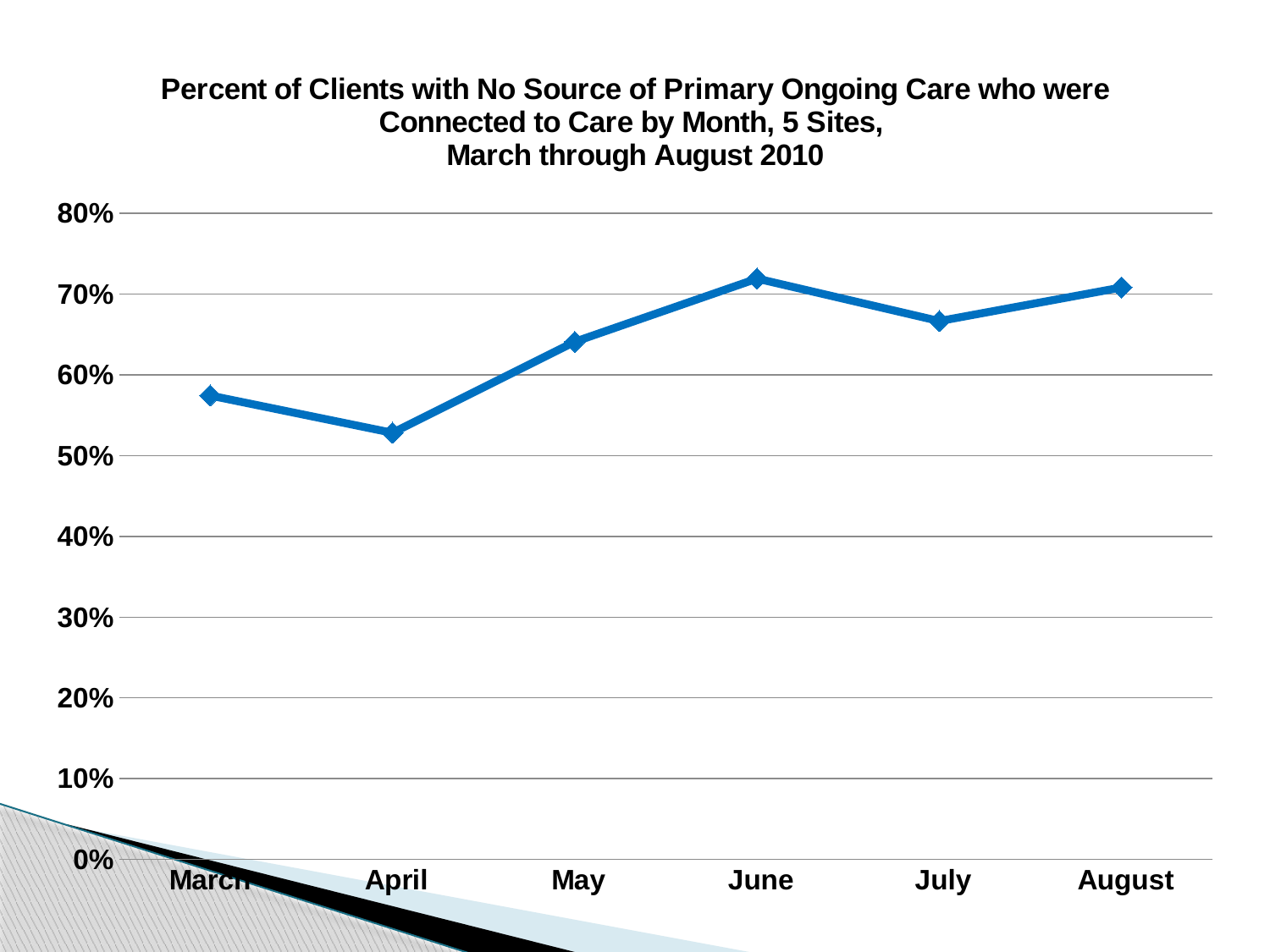

### Chart: Percent of Clients with No Source of Primary Ongoing Care who were Connected to Care by Month, 5 Sites,
March through August 2010

| Category | Percent of congoing source of care pathways completed |
|---|---|
| March | 0.574468085106383 |
|  April | 0.528301886792452 |
|  May | 0.641025641025642 |
|  June | 0.719298245614037 |
|  July | 0.666666666666667 |
|  August | 0.708333333333334 |